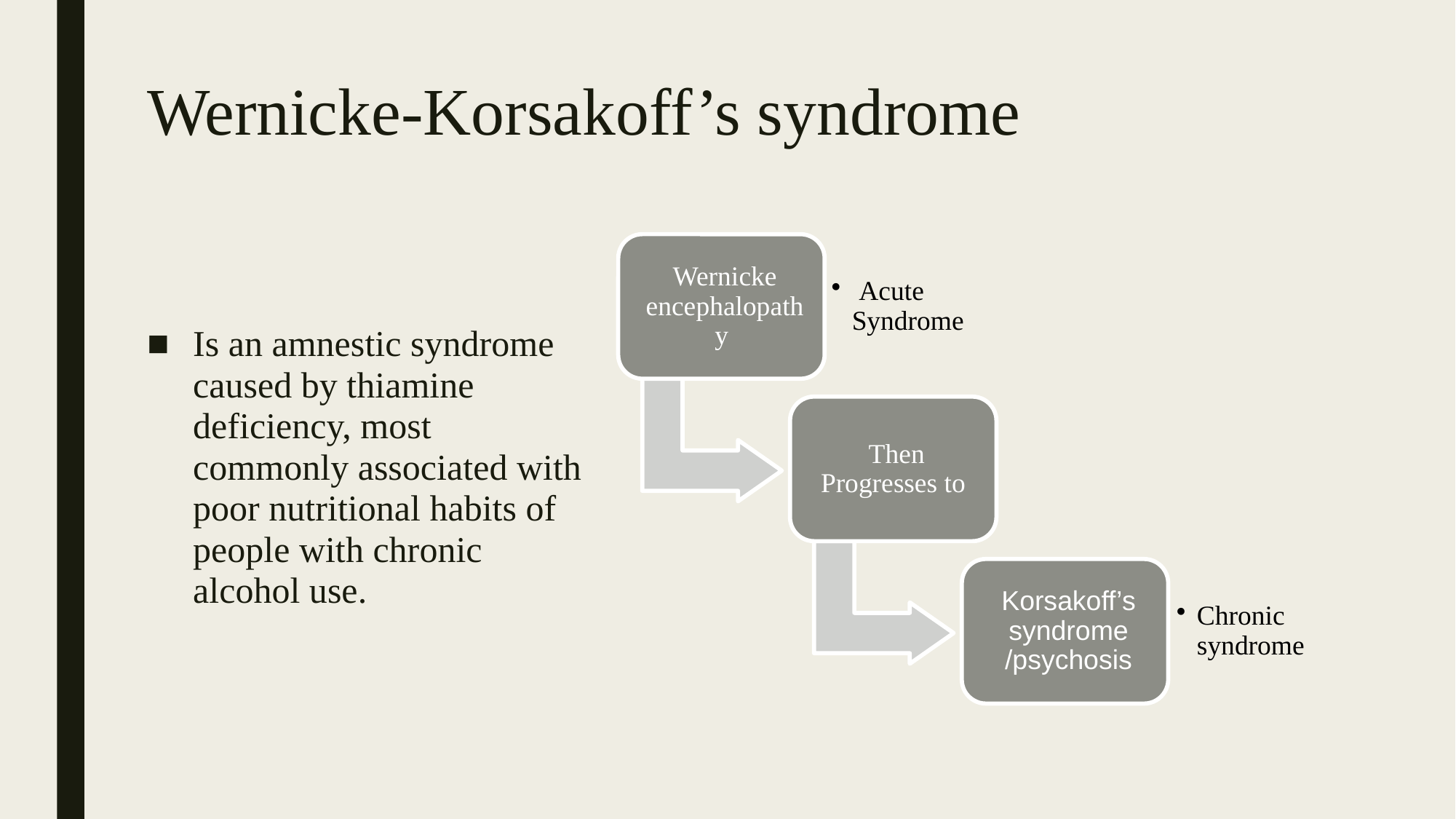

# Wernicke-Korsakoff’s syndrome
Wernicke encephalopathy
 Acute Syndrome
Then Progresses to
Korsakoff’s syndrome /psychosis
Chronic syndrome
Is an amnestic syndrome caused by thiamine deficiency, most commonly associated with poor nutritional habits of people with chronic alcohol use.